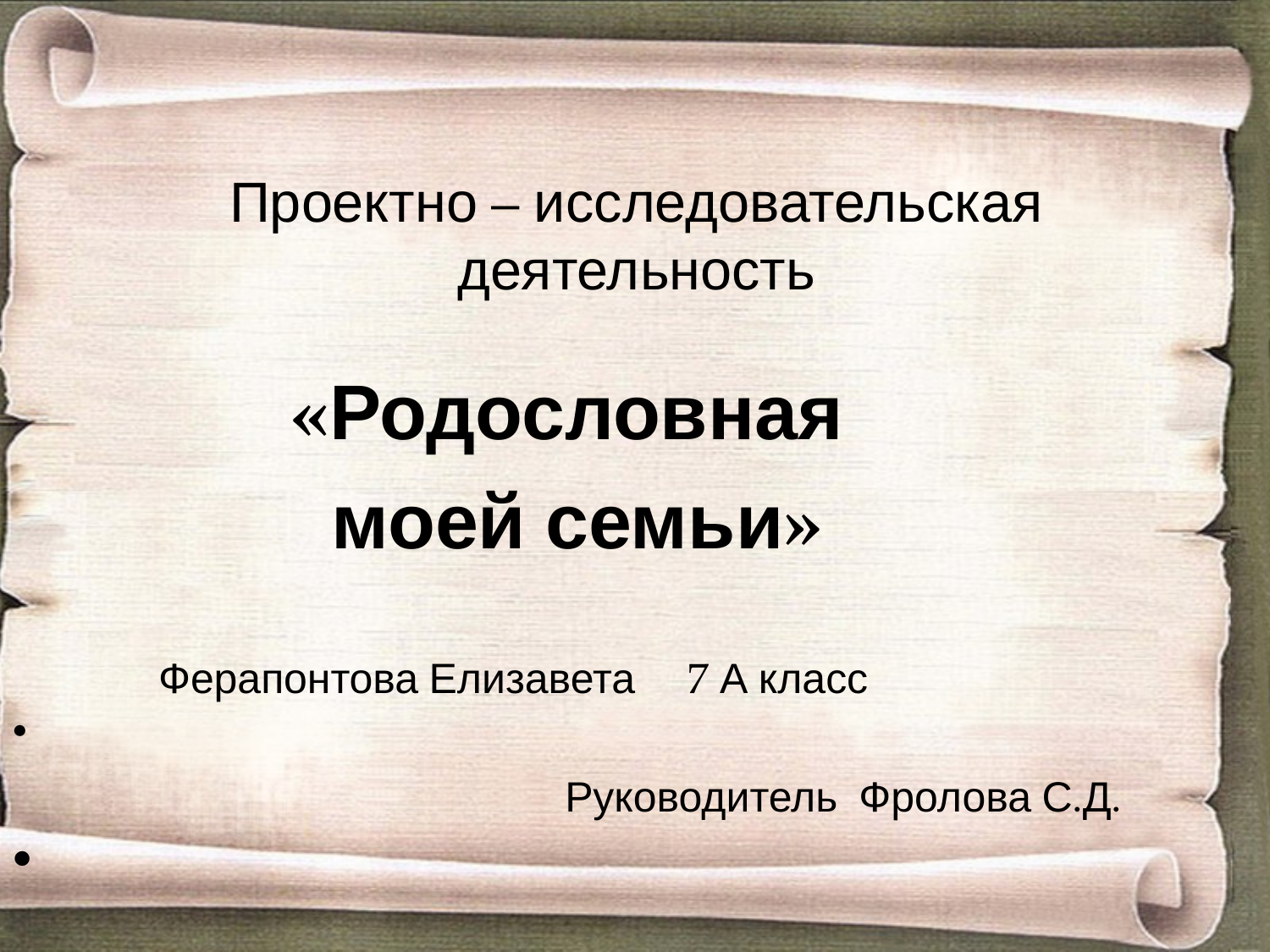

# Проектно – исследовательская деятельность
«Родословная
 моей семьи»

Ферапонтова Елизавета     7 А класс

Руководитель  Фролова С.Д.